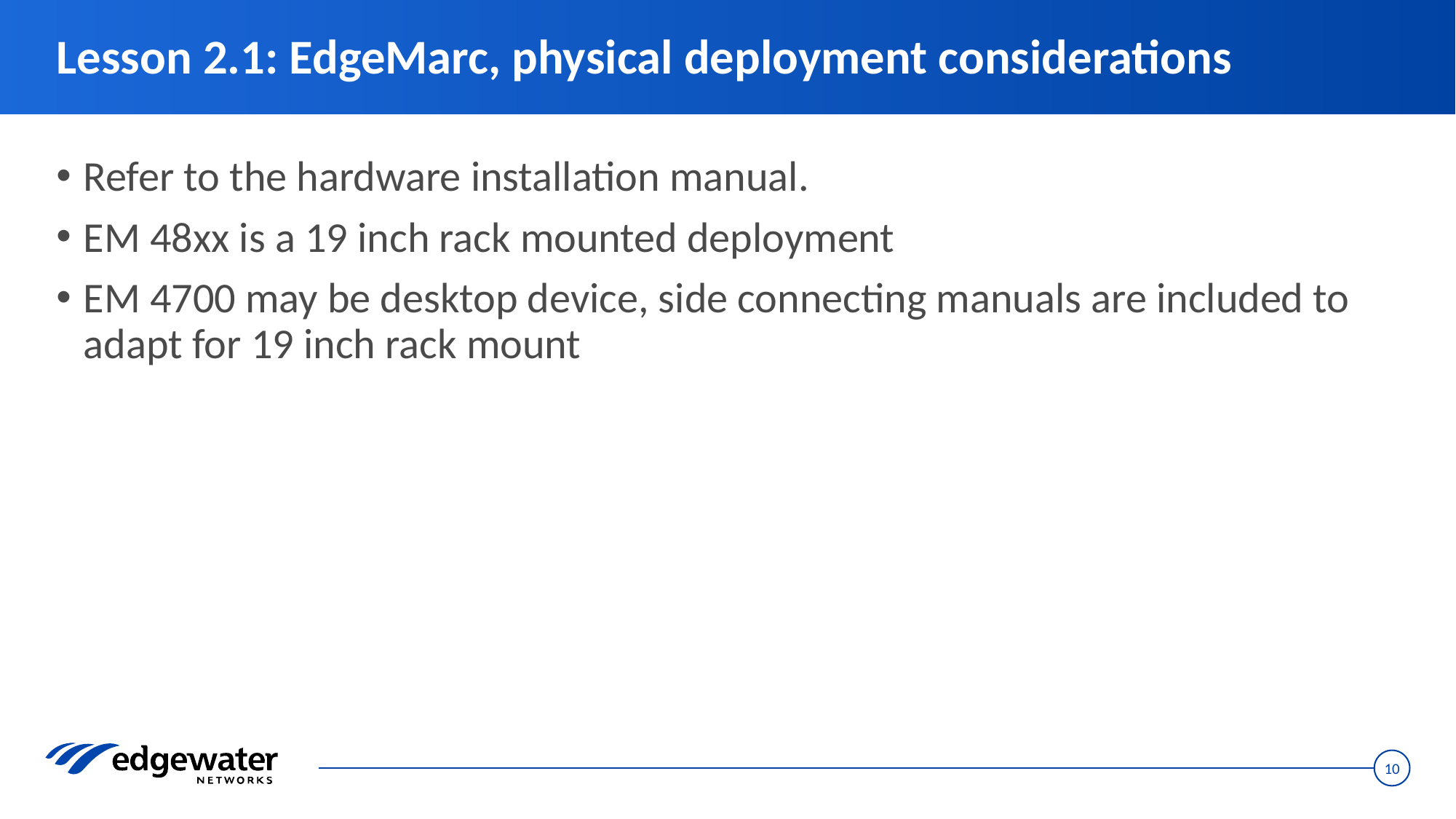

# Lesson 2.1: EdgeMarc, physical deployment considerations
Refer to the hardware installation manual.
EM 48xx is a 19 inch rack mounted deployment
EM 4700 may be desktop device, side connecting manuals are included to adapt for 19 inch rack mount